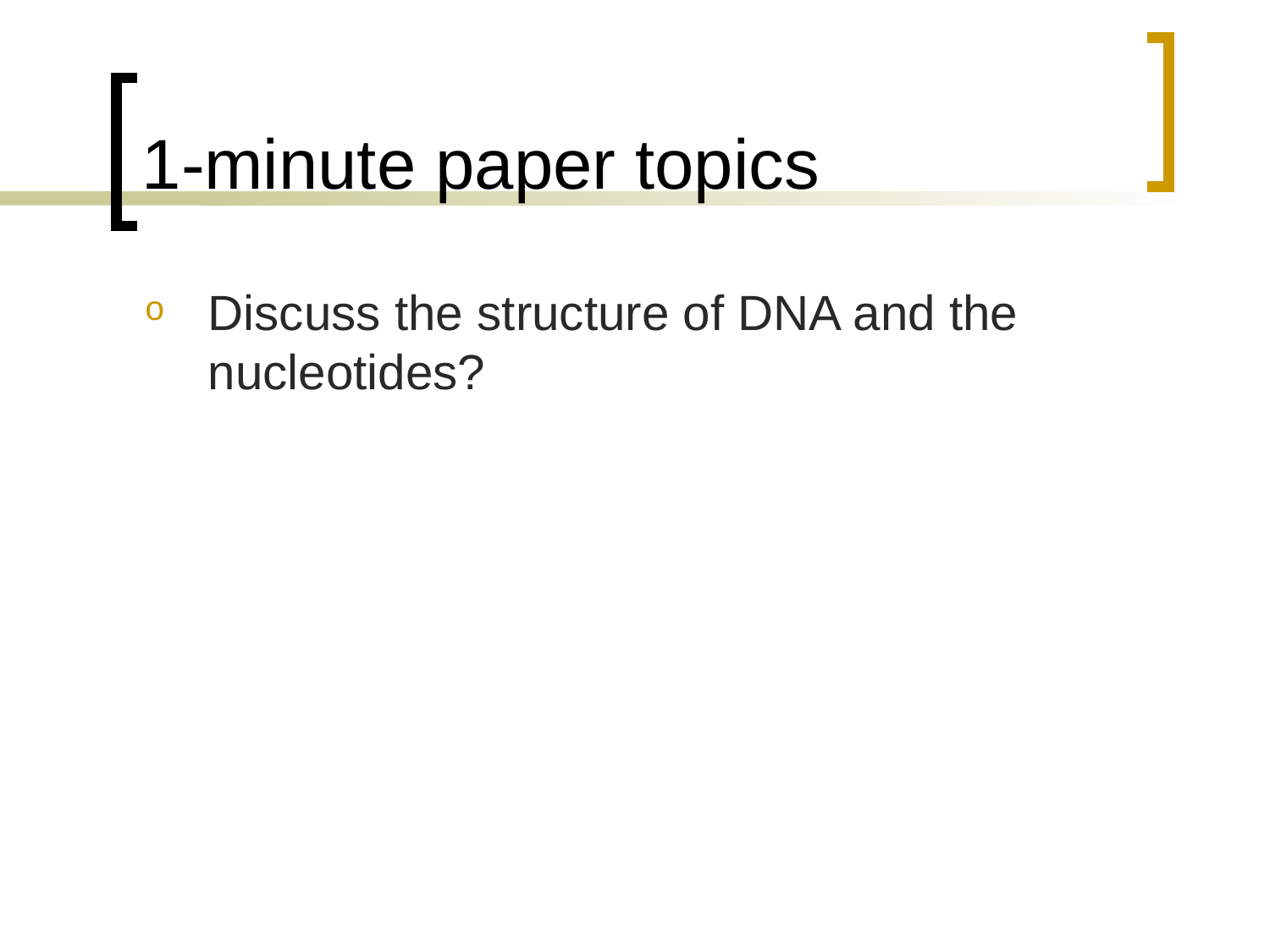

# 1-minute paper topics
Discuss the structure of DNA and the nucleotides?